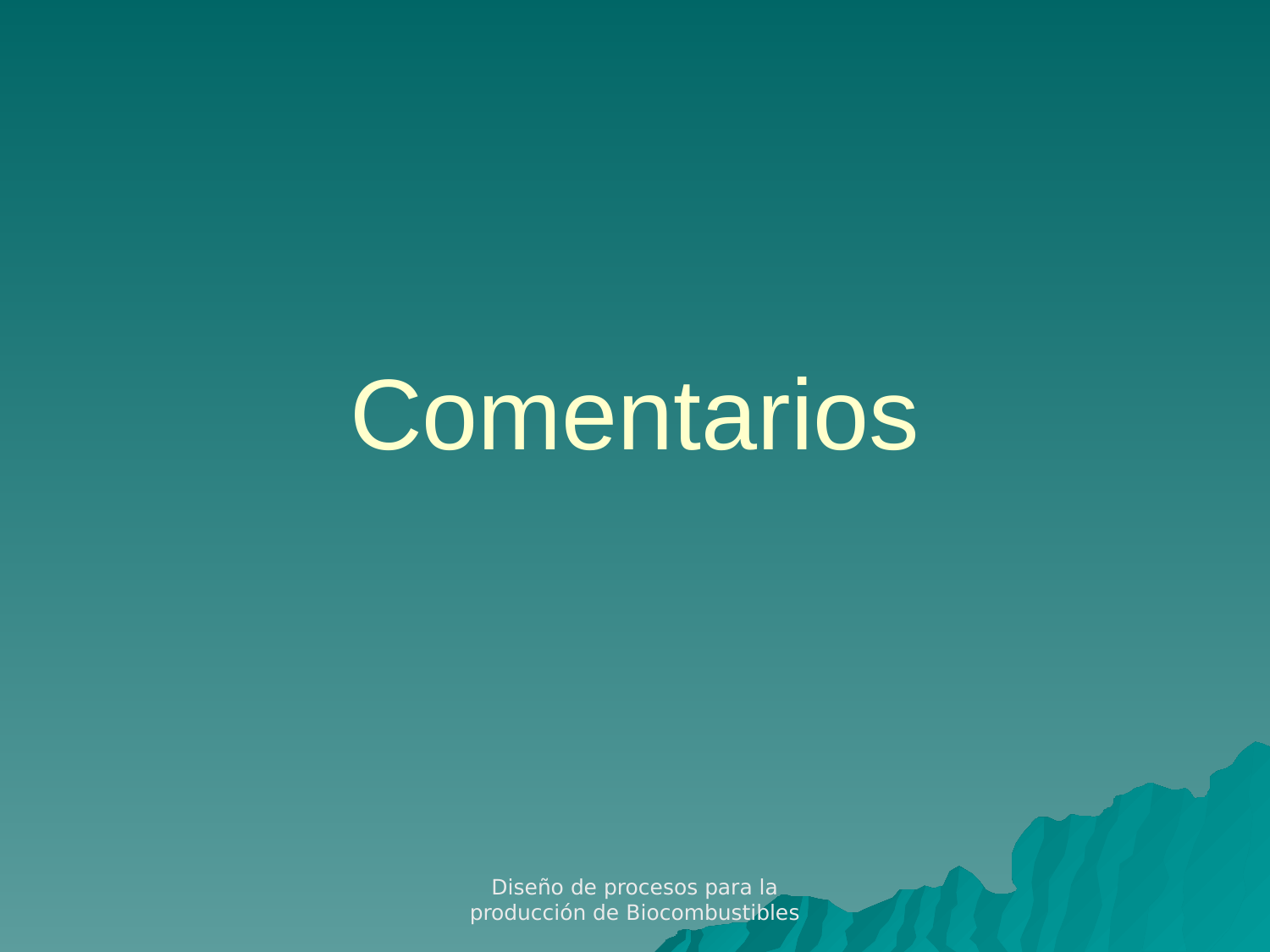

# Comentarios

Diseño de procesos para la producción de Biocombustibles